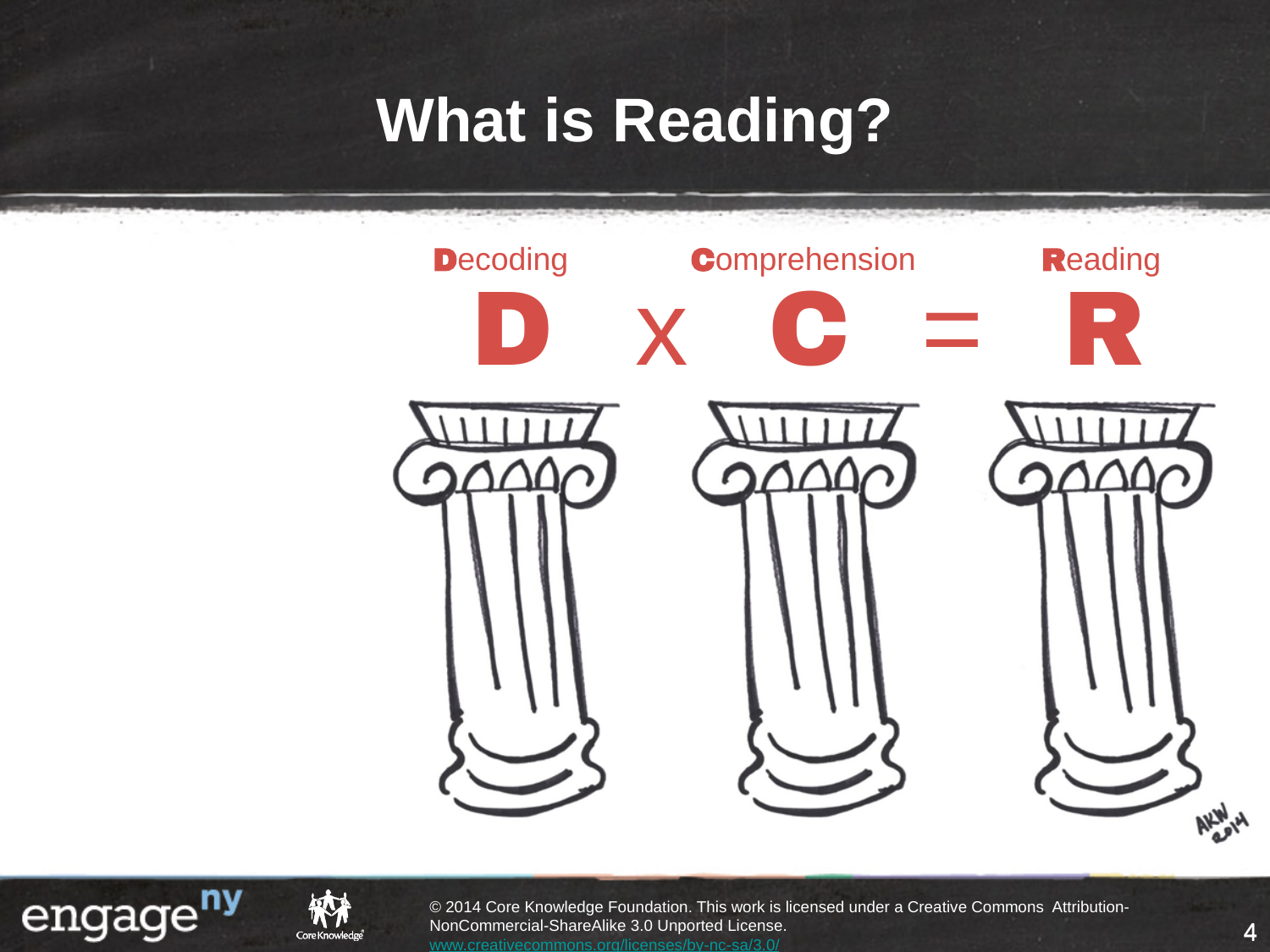

# What is Reading?
Decoding
Comprehension
Reading
D   x   C  =   R
4
4